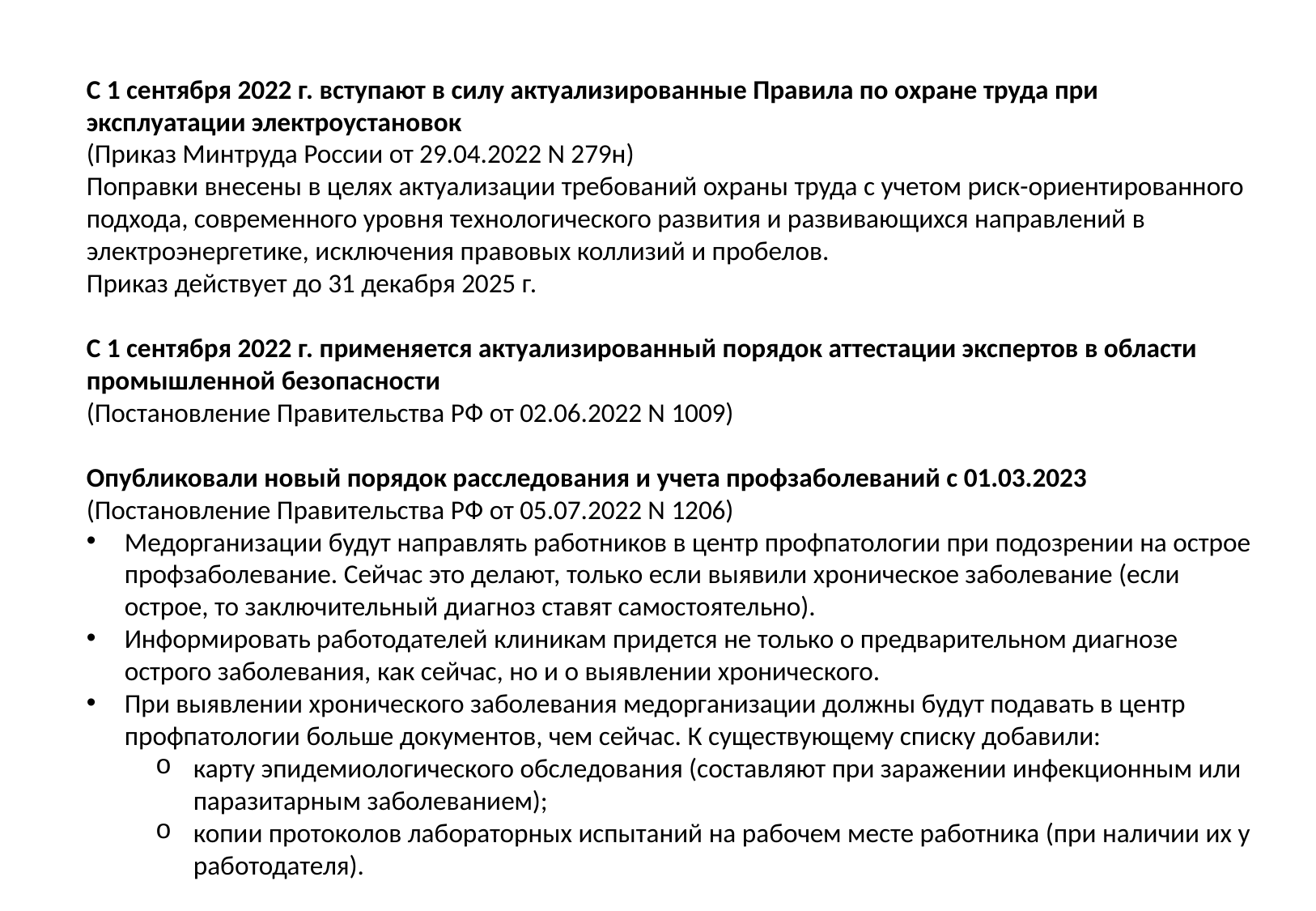

С 1 сентября 2022 г. вступают в силу актуализированные Правила по охране труда при эксплуатации электроустановок
(Приказ Минтруда России от 29.04.2022 N 279н)
Поправки внесены в целях актуализации требований охраны труда с учетом риск-ориентированного подхода, современного уровня технологического развития и развивающихся направлений в электроэнергетике, исключения правовых коллизий и пробелов.
Приказ действует до 31 декабря 2025 г.

С 1 сентября 2022 г. применяется актуализированный порядок аттестации экспертов в области промышленной безопасности
(Постановление Правительства РФ от 02.06.2022 N 1009)

Опубликовали новый порядок расследования и учета профзаболеваний с 01.03.2023
(Постановление Правительства РФ от 05.07.2022 N 1206)
Медорганизации будут направлять работников в центр профпатологии при подозрении на острое профзаболевание. Сейчас это делают, только если выявили хроническое заболевание (если острое, то заключительный диагноз ставят самостоятельно).
Информировать работодателей клиникам придется не только о предварительном диагнозе острого заболевания, как сейчас, но и о выявлении хронического.
При выявлении хронического заболевания медорганизации должны будут подавать в центр профпатологии больше документов, чем сейчас. К существующему списку добавили:
карту эпидемиологического обследования (составляют при заражении инфекционным или паразитарным заболеванием);
копии протоколов лабораторных испытаний на рабочем месте работника (при наличии их у работодателя).